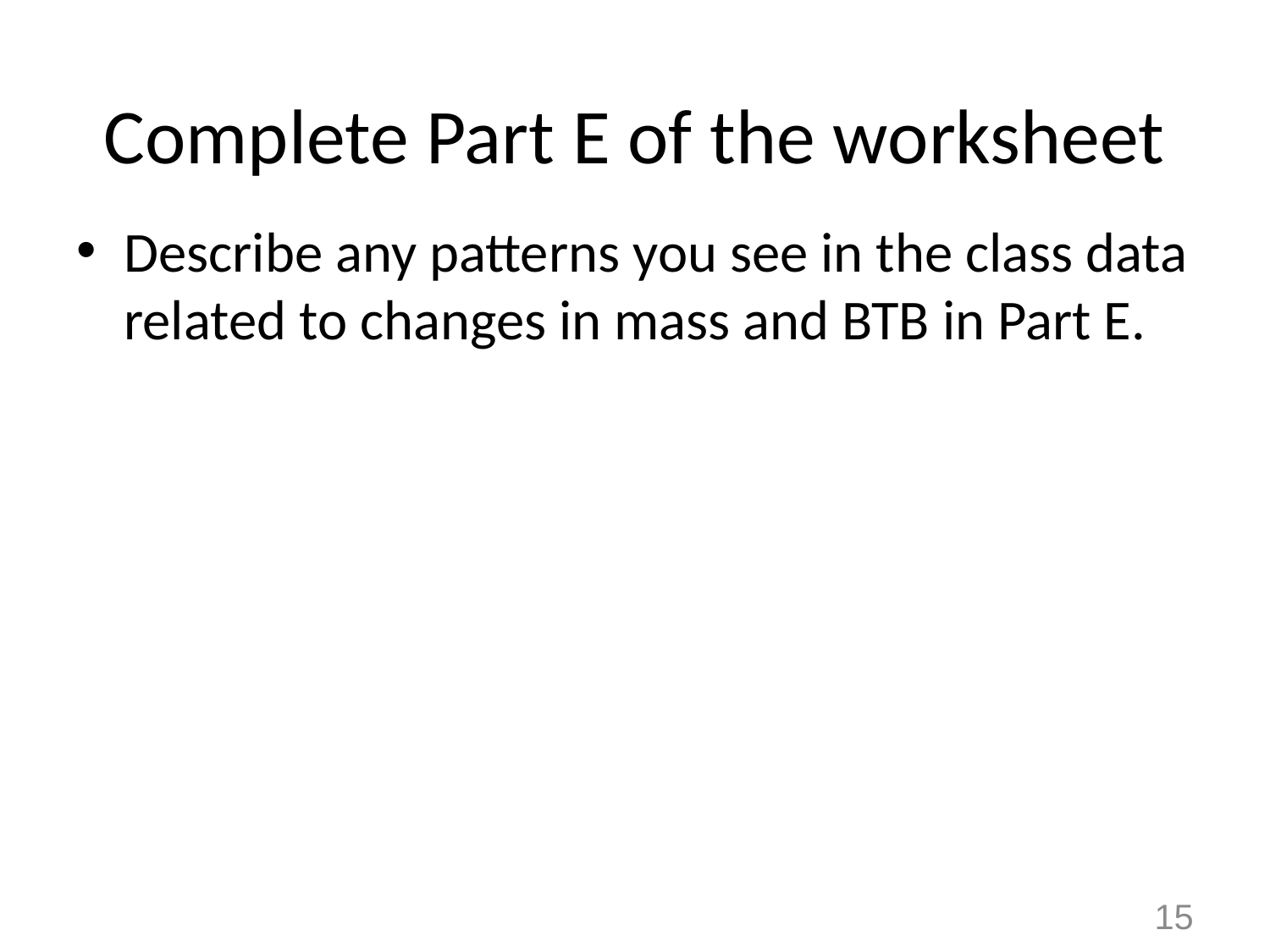

# Complete Part E of the worksheet
Describe any patterns you see in the class data related to changes in mass and BTB in Part E.
15